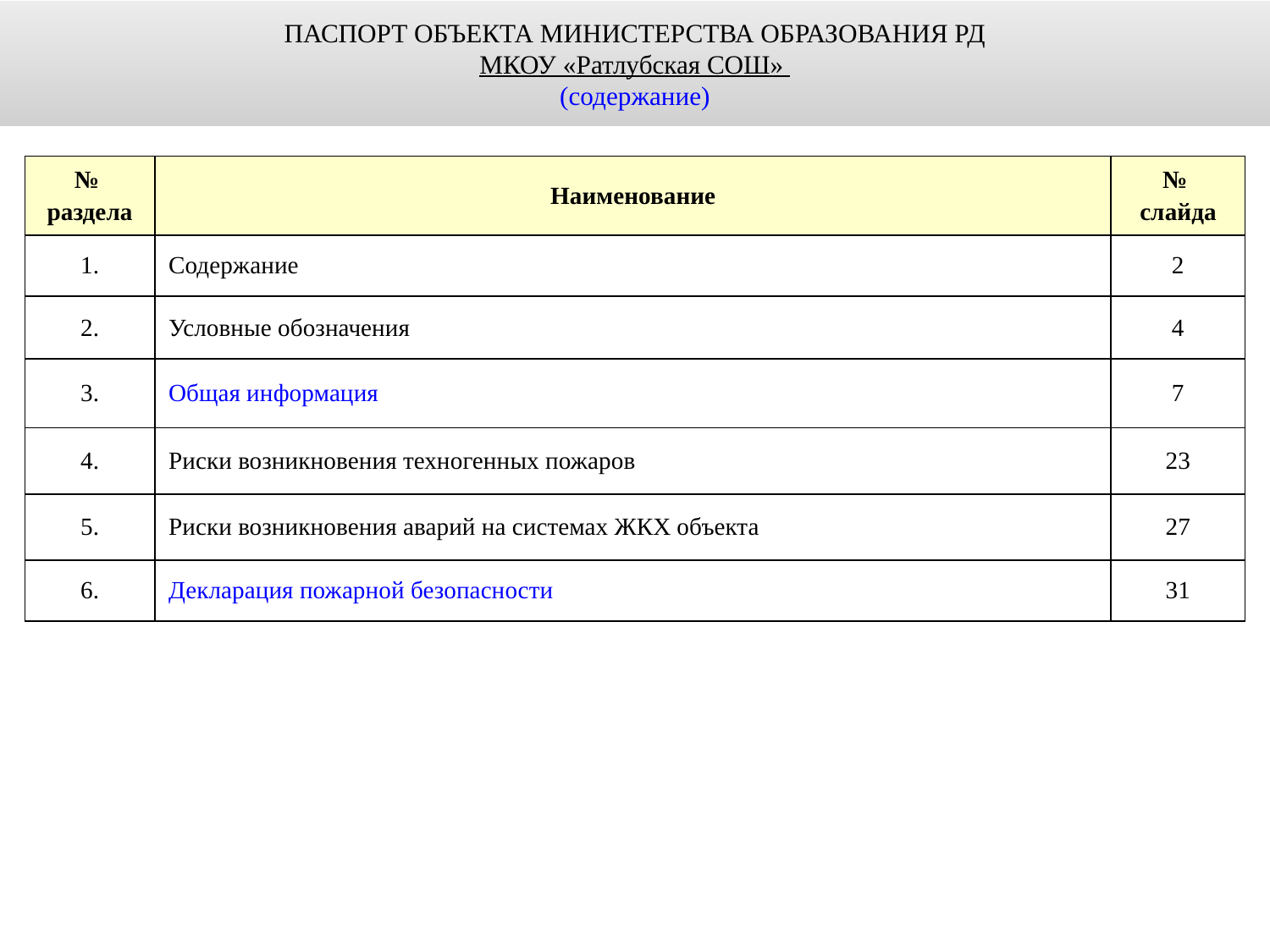

ПАСПОРТ ОБЪЕКТА МИНИСТЕРСТВА ОБРАЗОВАНИЯ РД
МКОУ «Ратлубская СОШ»
(содержание)
| № раздела | Наименование | № слайда |
| --- | --- | --- |
| 1. | Содержание | 2 |
| 2. | Условные обозначения | 4 |
| 3. | Общая информация | 7 |
| 4. | Риски возникновения техногенных пожаров | 23 |
| 5. | Риски возникновения аварий на системах ЖКХ объекта | 27 |
| 6. | Декларация пожарной безопасности | 31 |